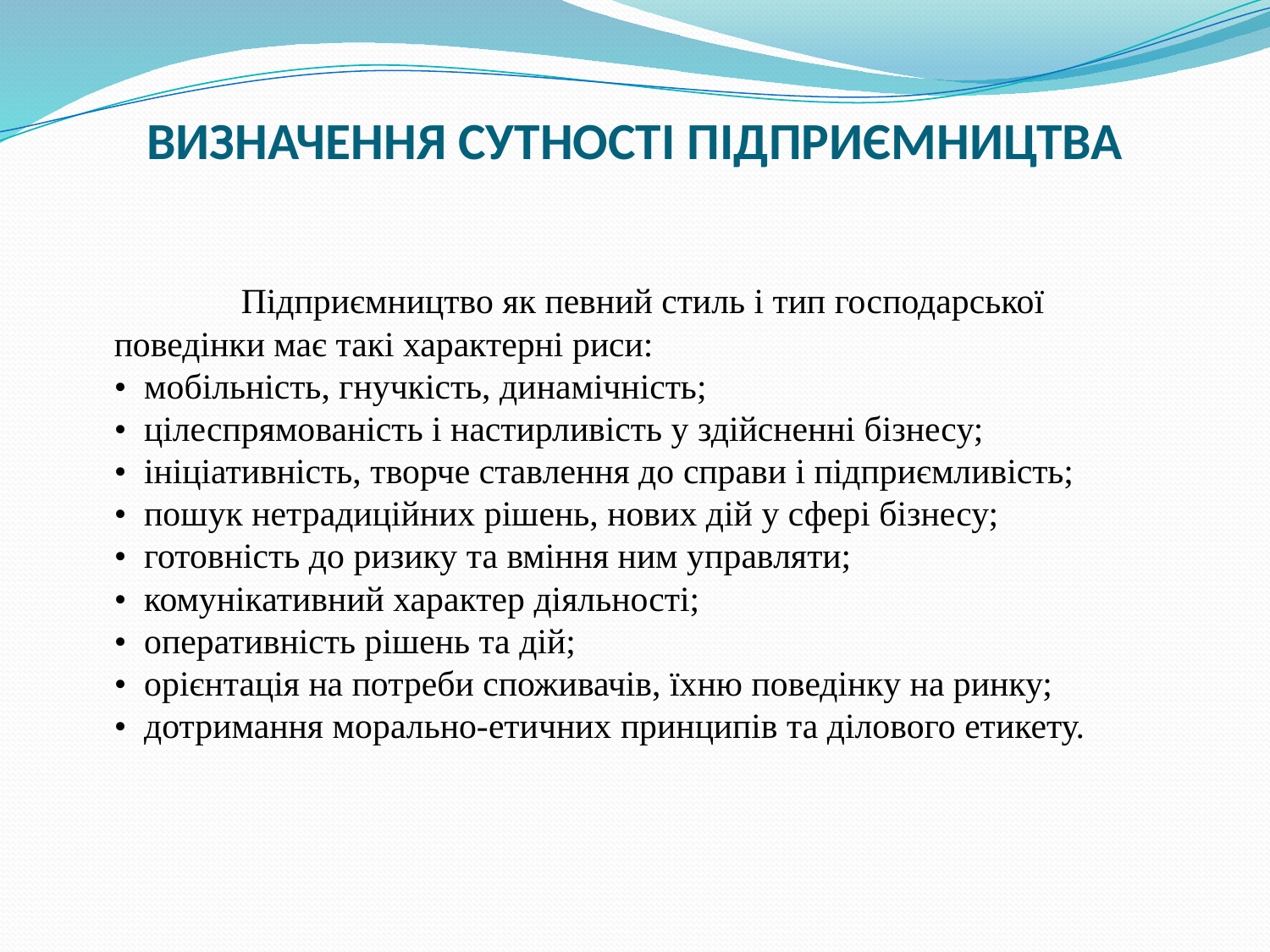

# ВИЗНАЧЕННЯ СУТНОСТІ ПІДПРИЄМНИЦТВА
		Підприємництво як певний стиль і тип господарської поведінки має такі характерні риси:
•  мобільність, гнучкість, динамічність;
•  цілеспрямованість і настирливість у здійсненні бізнесу;
•  ініціативність, творче ставлення до справи і підприємливість;
•  пошук нетрадиційних рішень, нових дій у сфері бізнесу;
•  готовність до ризику та вміння ним управляти;
•  комунікативний характер діяльності;
•  оперативність рішень та дій;
•  орієнтація на потреби споживачів, їхню поведінку на ринку;
•  дотримання морально-етичних принципів та ділового етикету.